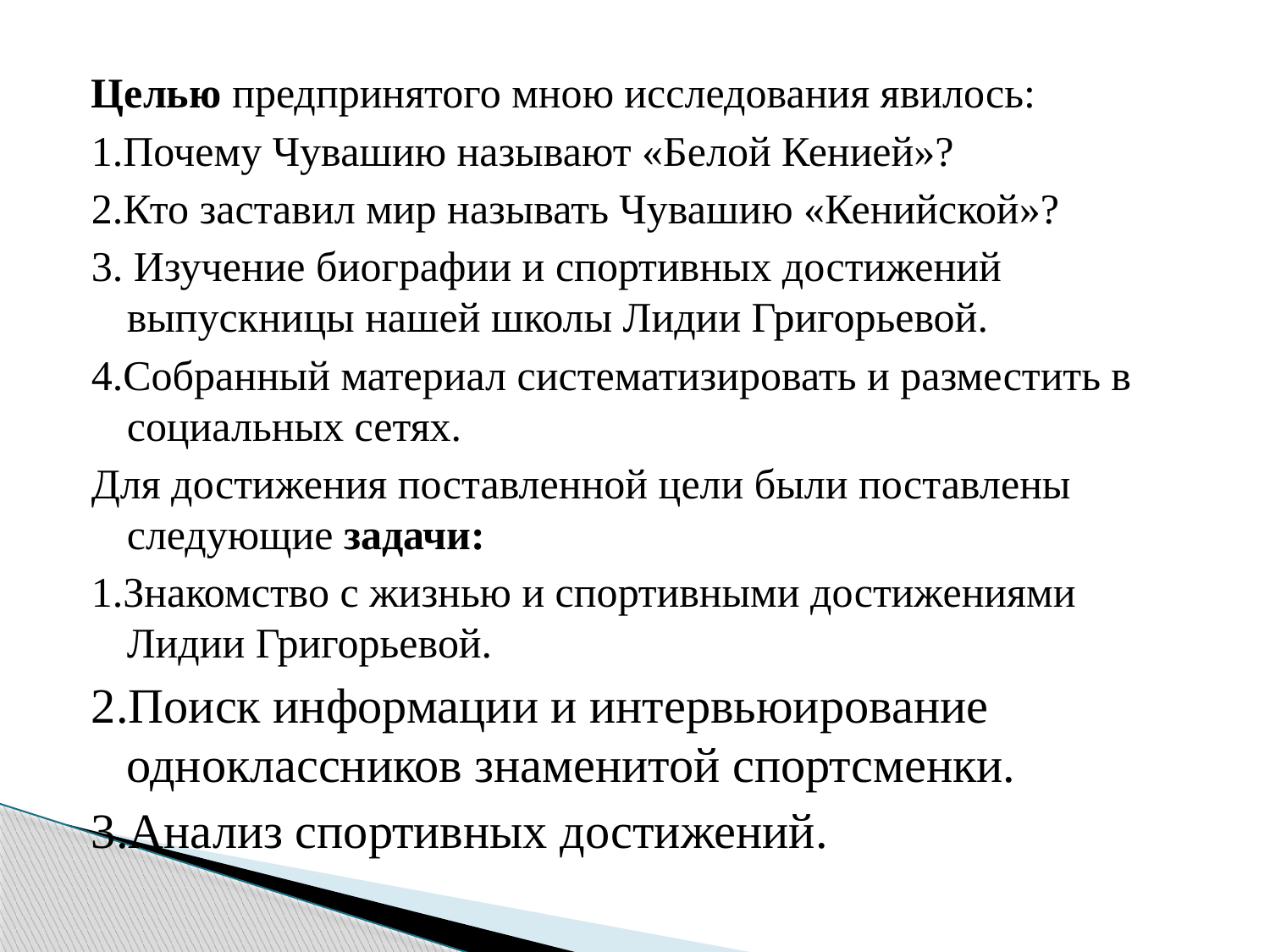

Целью предпринятого мною исследования явилось:
1.Почему Чувашию называют «Белой Кенией»?
2.Кто заставил мир называть Чувашию «Кенийской»?
3. Изучение биографии и спортивных достижений выпускницы нашей школы Лидии Григорьевой.
4.Собранный материал систематизировать и разместить в социальных сетях.
Для достижения поставленной цели были поставлены следующие задачи:
1.Знакомство с жизнью и спортивными достижениями Лидии Григорьевой.
2.Поиск информации и интервьюирование одноклассников знаменитой спортсменки.
3.Анализ спортивных достижений.